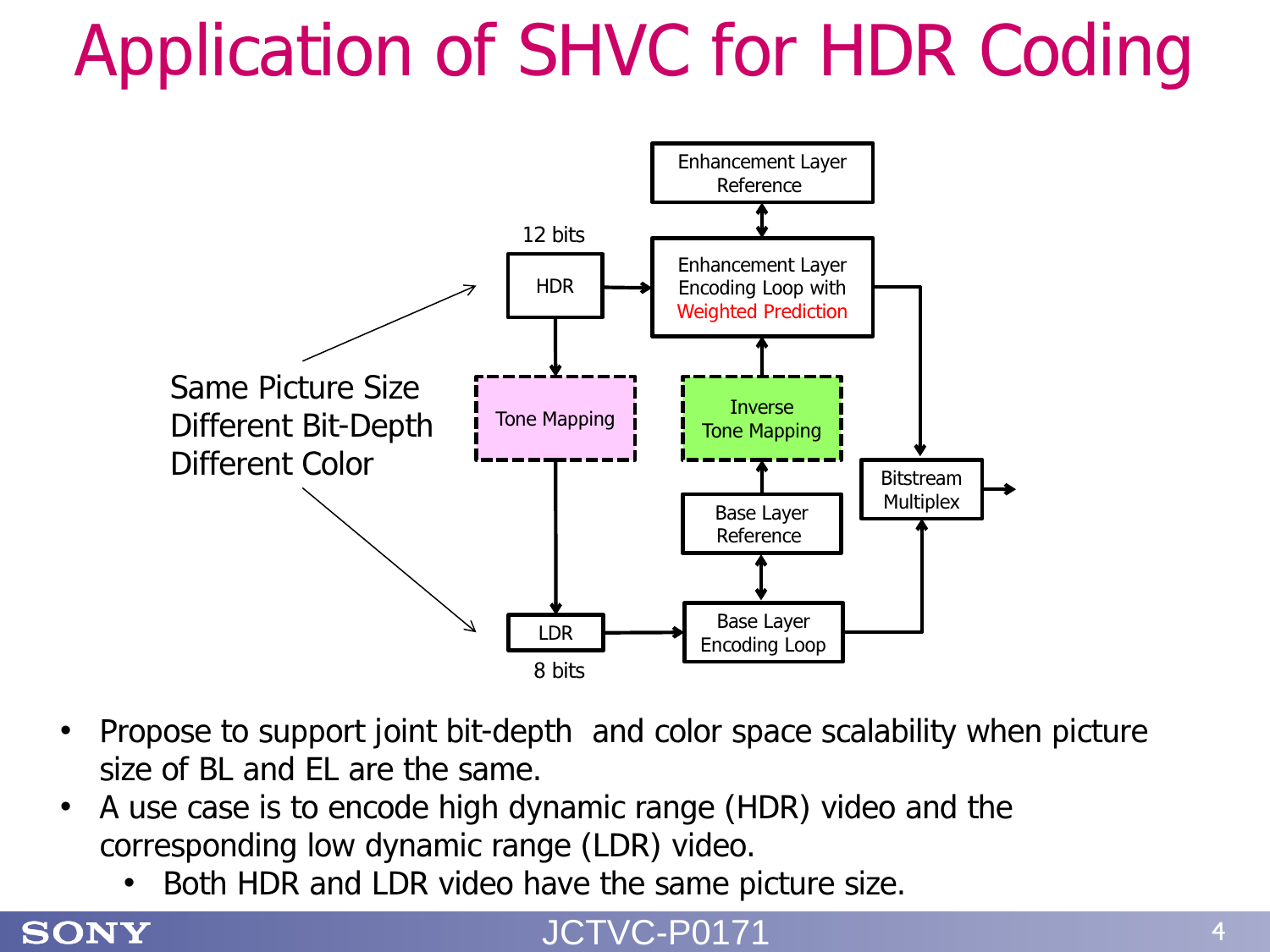

# Application of SHVC for HDR Coding
Enhancement Layer
Reference
12 bits
Enhancement Layer
Encoding Loop with
Weighted Prediction
HDR
Same Picture Size
Different Bit-Depth
Different Color
Tone Mapping
Inverse
Tone Mapping
Bitstream
Multiplex
Base Layer
Reference
Base Layer
Encoding Loop
LDR
 8 bits
Propose to support joint bit-depth  and color space scalability when picture size of BL and EL are the same.
A use case is to encode high dynamic range (HDR) video and the corresponding low dynamic range (LDR) video.
Both HDR and LDR video have the same picture size.
JCTVC-P0171
4